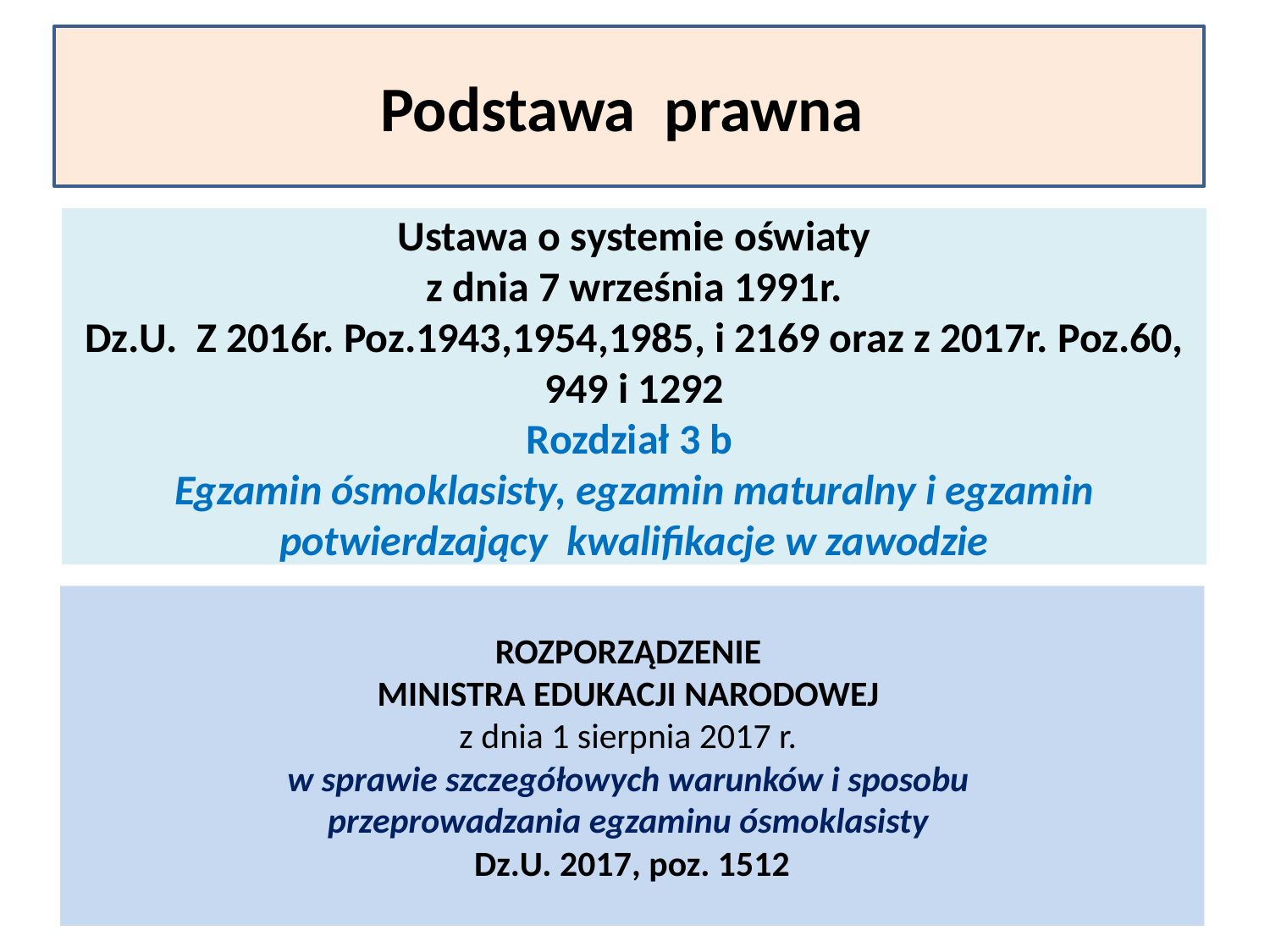

Podstawa  prawna
Ustawa o systemie oświaty
z dnia 7 września 1991r.
Dz.U.  Z 2016r. Poz.1943,1954,1985, i 2169 oraz z 2017r. Poz.60, 949 i 1292
Rozdział 3 b
Egzamin ósmoklasisty, egzamin maturalny i egzamin potwierdzający  kwalifikacje w zawodzie
# ROZPORZĄDZENIE MINISTRA EDUKACJI NARODOWEJ z dnia 1 sierpnia 2017 r. w sprawie szczegółowych warunków i sposobu przeprowadzania egzaminu ósmoklasisty Dz.U. 2017, poz. 1512